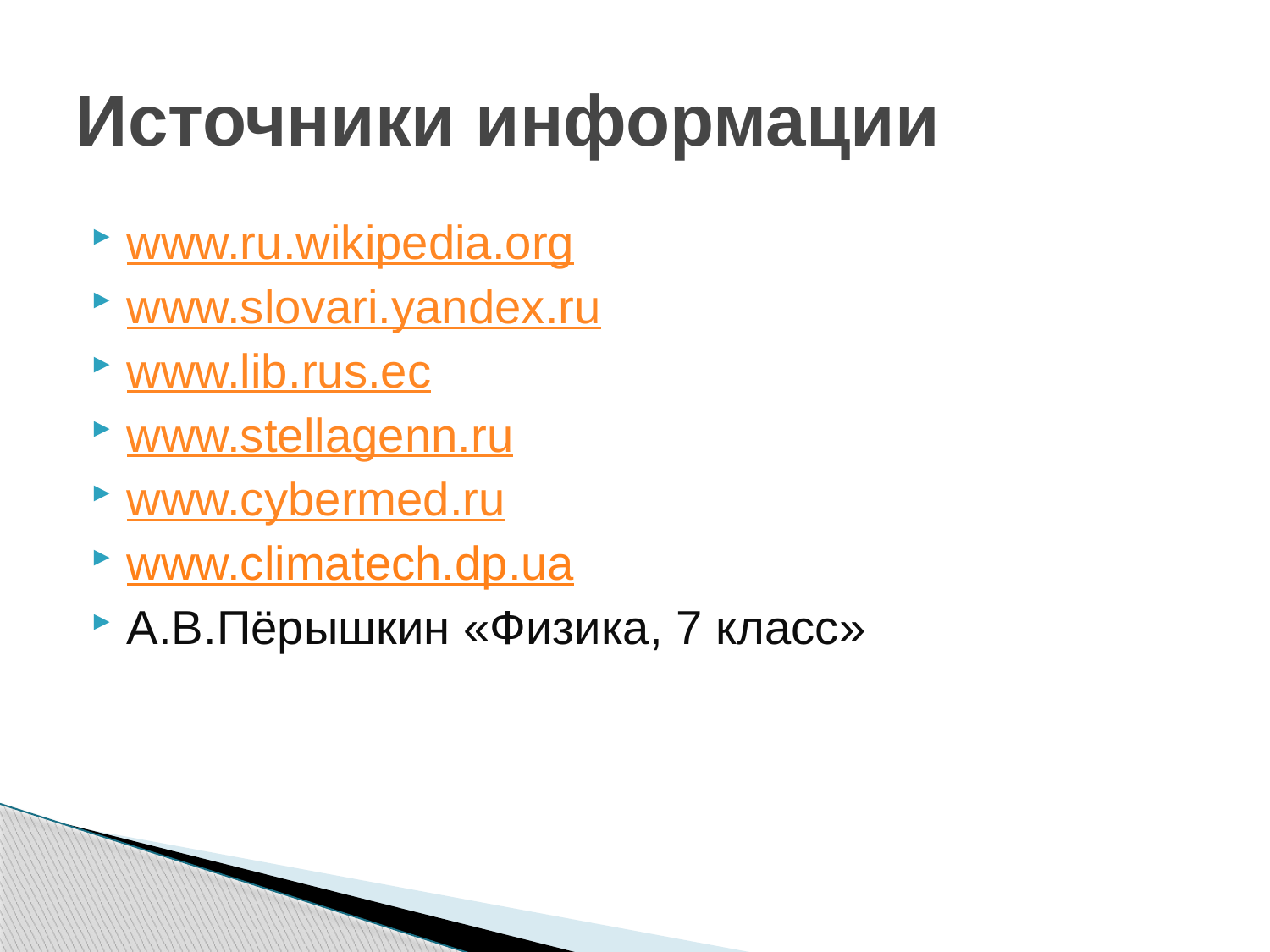

# Источники информации
www.ru.wikipedia.org
www.slovari.yandex.ru
www.lib.rus.ec
www.stellagenn.ru
www.cybermed.ru
www.climatech.dp.ua
А.В.Пёрышкин «Физика, 7 класс»